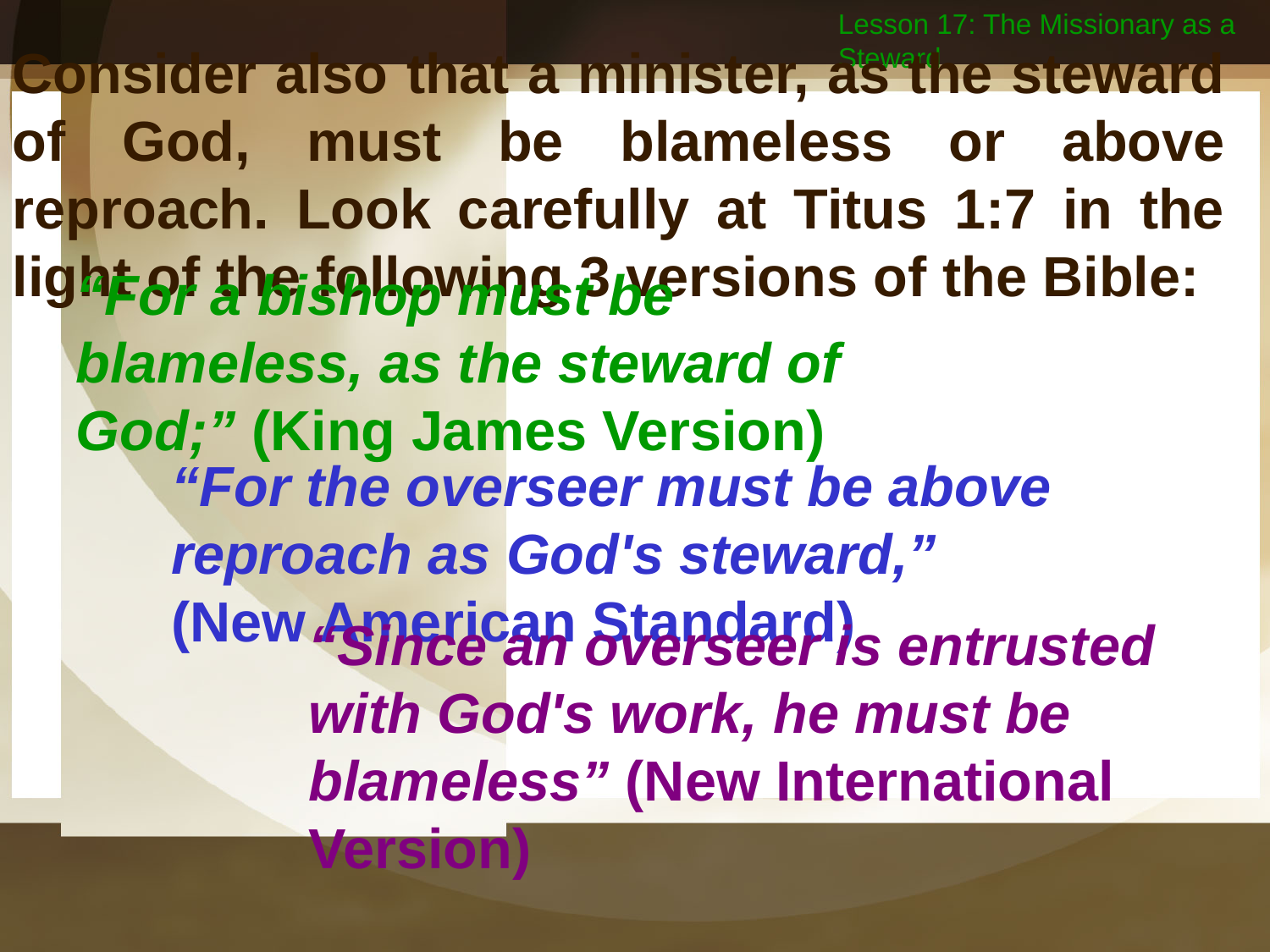

Lesson 17: The Missionary as a Steward
Consider also that a minister, as the steward of God, must be blameless or above reproach. Look carefully at Titus 1:7 in the light of the following 3 versions of the Bible:
“For a bishop must be blameless, as the steward of God;” (King James Version)
“For the overseer must be above reproach as God's steward,” (New American Standard)
“Since an overseer is entrusted with God's work, he must be blameless” (New International Version)